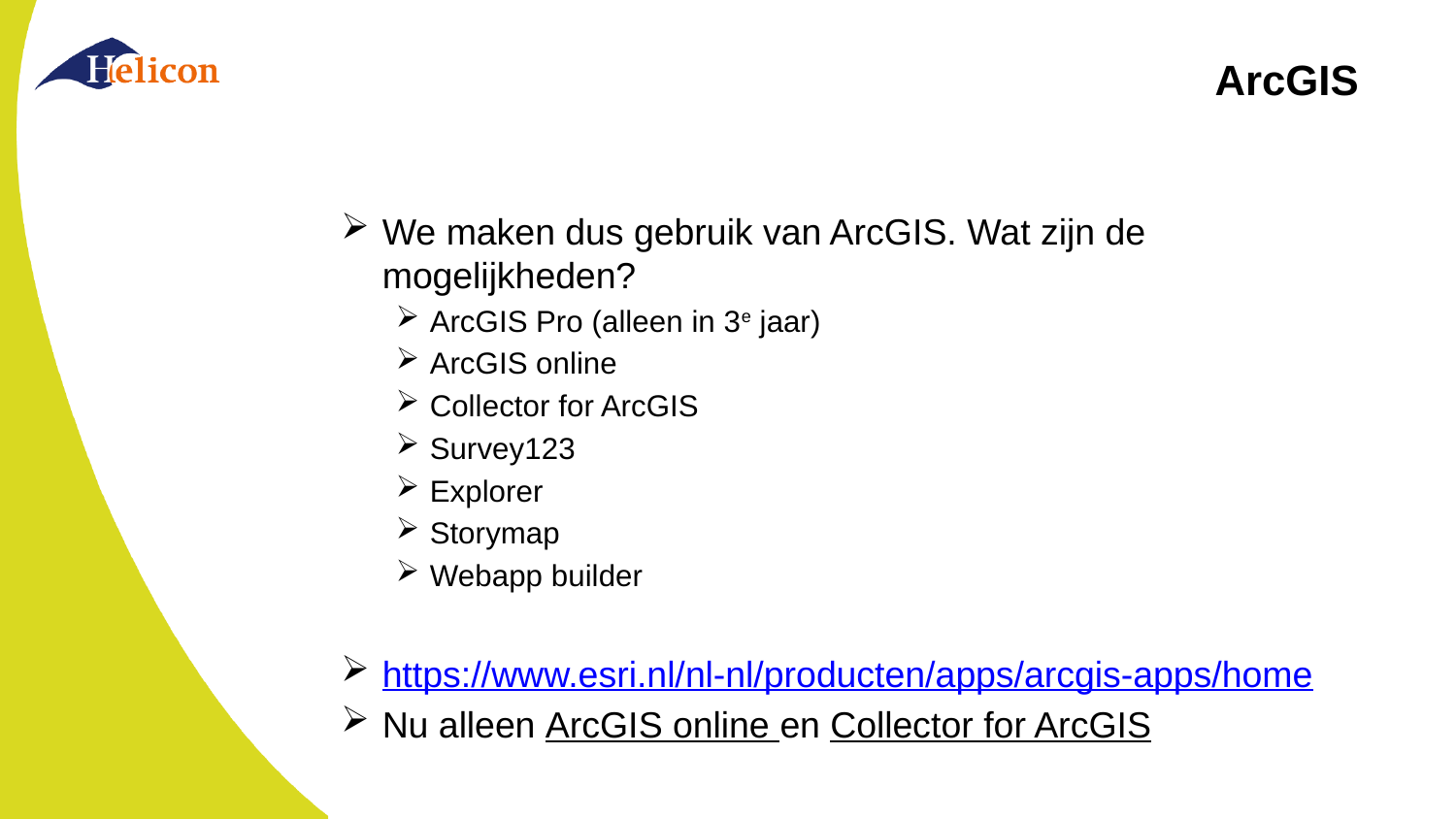

# ArcGIS

We maken dus gebruik van ArcGIS. Wat zijn de mogelijkheden?
ArcGIS Pro (alleen in 3e jaar)
ArcGIS online
Collector for ArcGIS
Survey123
Explorer
Storymap
Webapp builder

https://www.esri.nl/nl-nl/producten/apps/arcgis-apps/home
Nu alleen ArcGIS online en Collector for ArcGIS